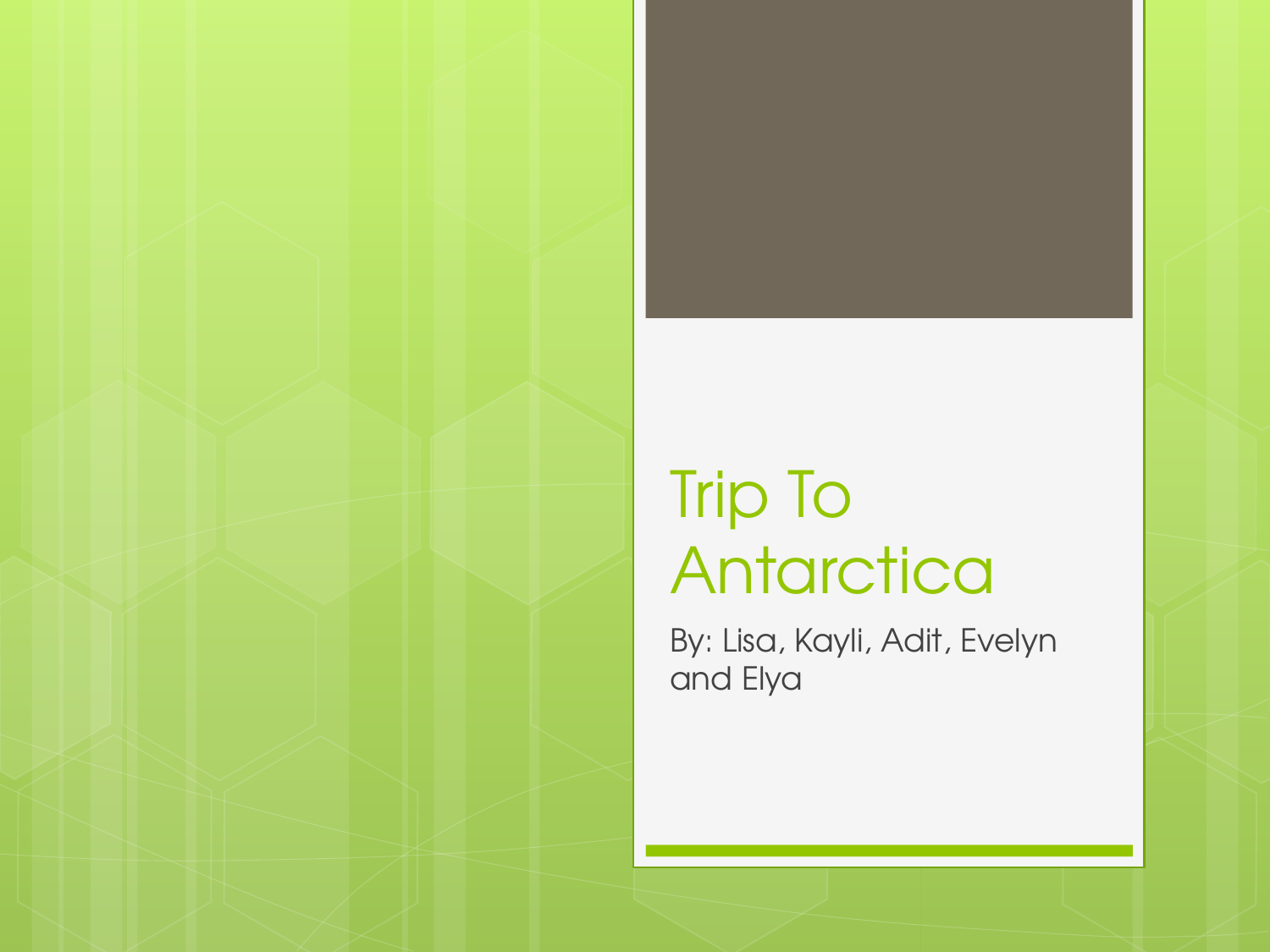

# Trip To Antarctica
By: Lisa, Kayli, Adit, Evelyn and Elya